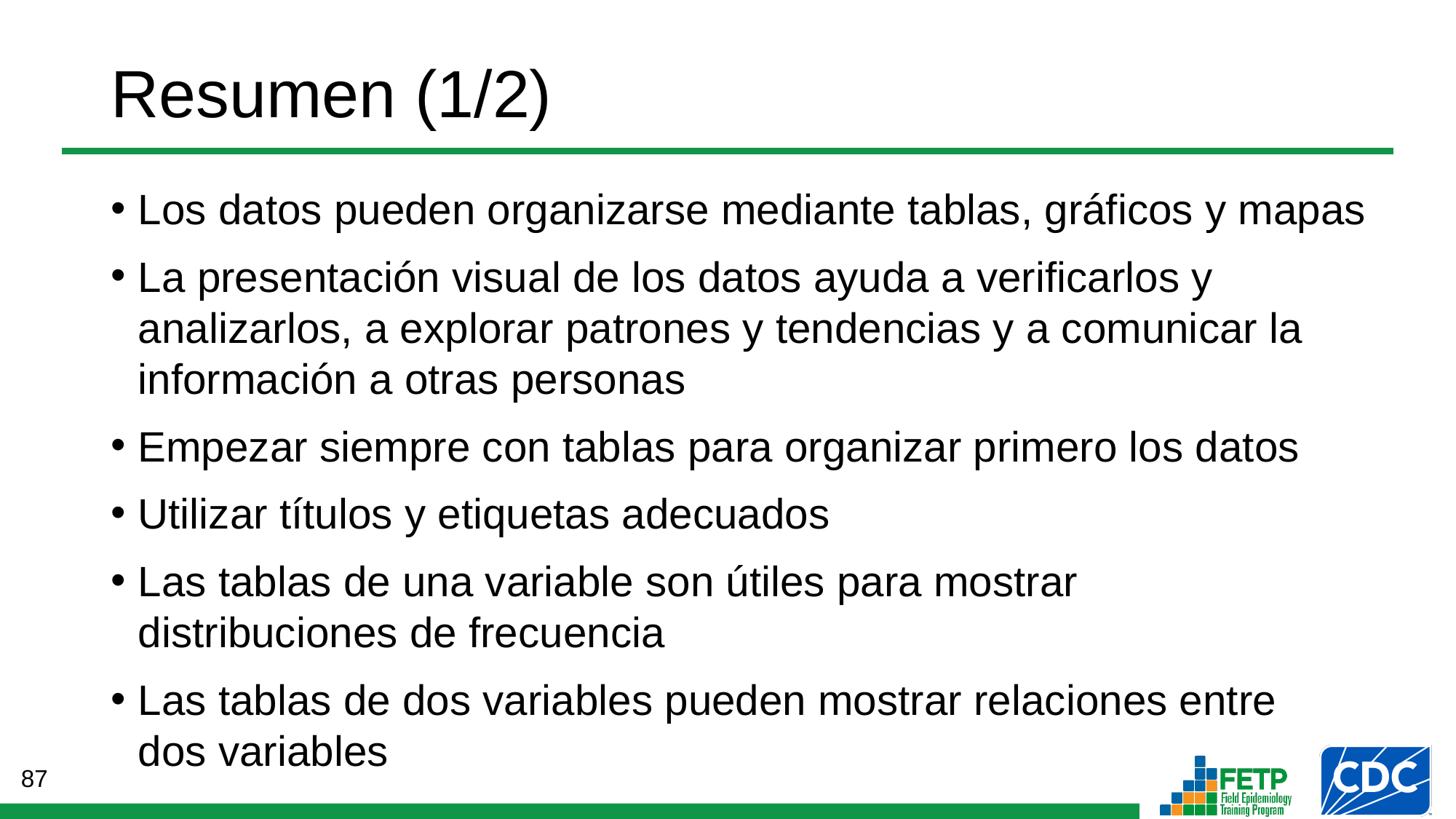

# Resumen (1/2)
Los datos pueden organizarse mediante tablas, gráficos y mapas
La presentación visual de los datos ayuda a verificarlos y analizarlos, a explorar patrones y tendencias y a comunicar la información a otras personas
Empezar siempre con tablas para organizar primero los datos
Utilizar títulos y etiquetas adecuados
Las tablas de una variable son útiles para mostrar
distribuciones de frecuencia
Las tablas de dos variables pueden mostrar relaciones entre
dos variables